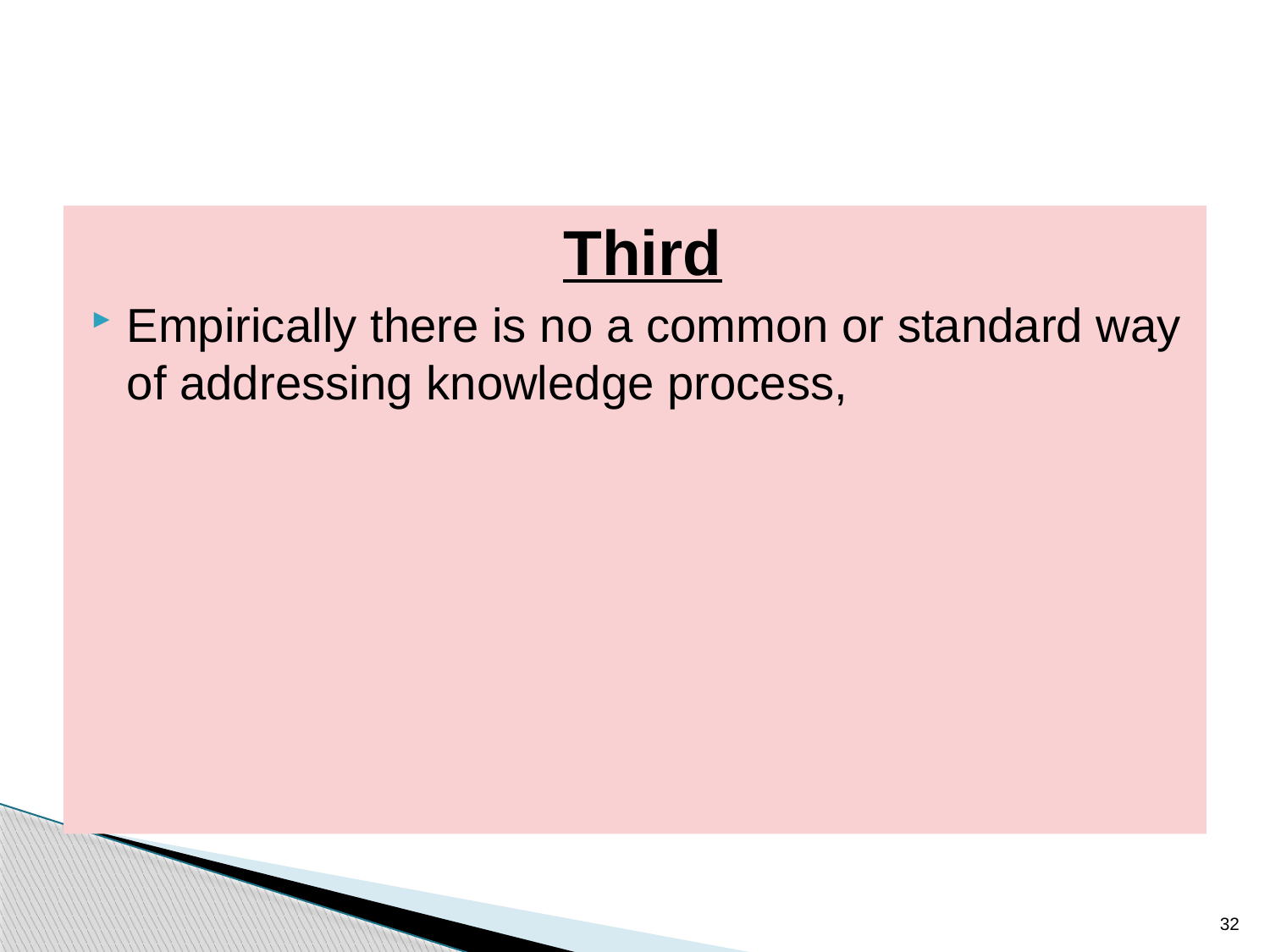

#
Third
Empirically there is no a common or standard way of addressing knowledge process,
32